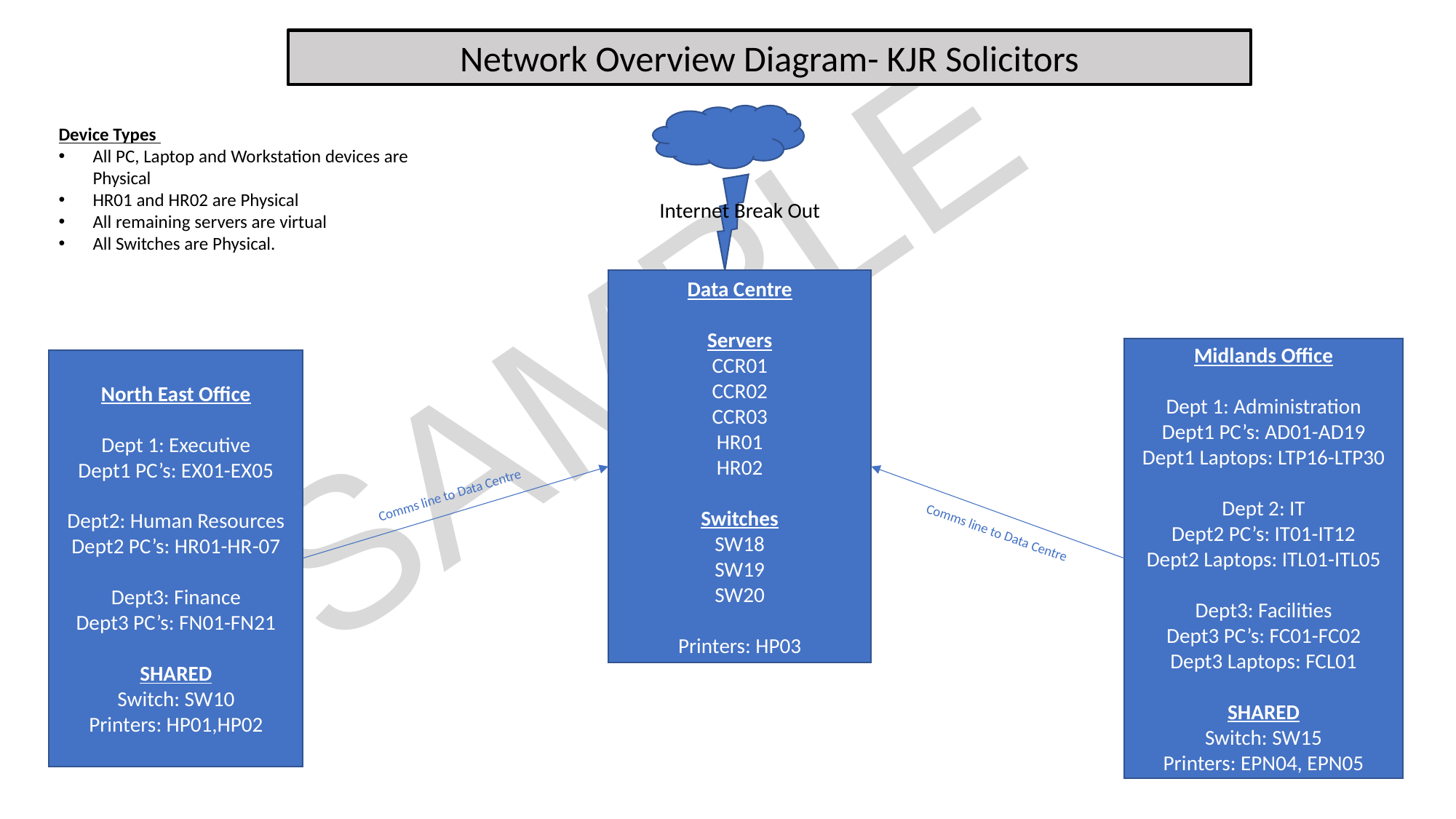

Network Overview Diagram- KJR Solicitors

Device Types
All PC, Laptop and Workstation devices are Physical
HR01 and HR02 are Physical
All remaining servers are virtual
All Switches are Physical.

Internet Break Out
Data Centre

Servers
CCR01
CCR02
CCR03
HR01
HR02

Switches
SW18
SW19
SW20

Printers: HP03
Midlands Office

Dept 1: Administration
Dept1 PC’s: AD01-AD19
Dept1 Laptops: LTP16-LTP30

Dept 2: IT
Dept2 PC’s: IT01-IT12
Dept2 Laptops: ITL01-ITL05

Dept3: Facilities
Dept3 PC’s: FC01-FC02
Dept3 Laptops: FCL01

SHARED
Switch: SW15
Printers: EPN04, EPN05
North East Office

Dept 1: Executive
Dept1 PC’s: EX01-EX05

Dept2: Human Resources
Dept2 PC’s: HR01-HR-07

Dept3: Finance
Dept3 PC’s: FN01-FN21

SHARED
Switch: SW10
Printers: HP01,HP02
Comms line to Data Centre
Comms line to Data Centre